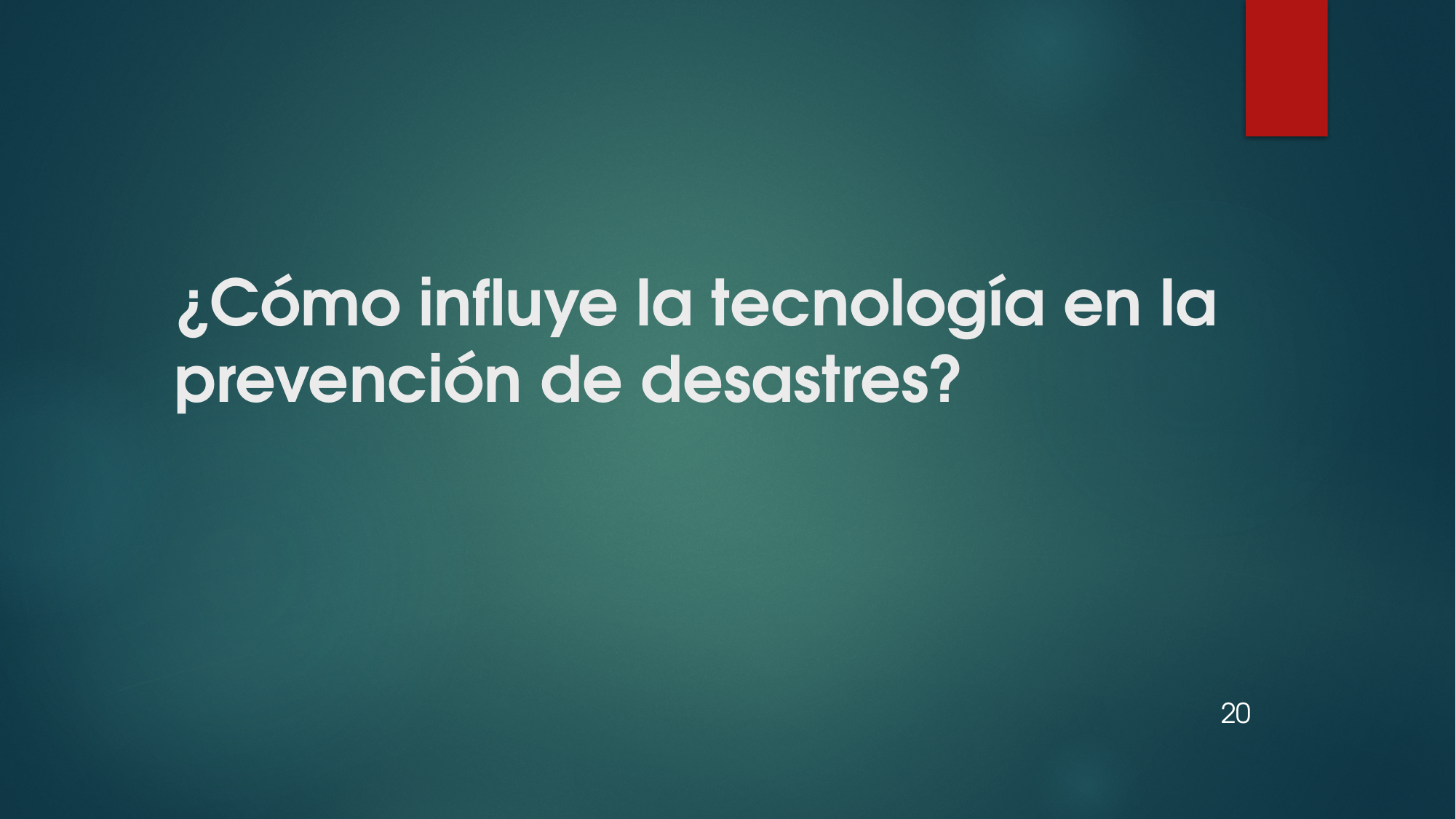

# ¿Cómo influye la tecnología en la prevención de desastres?
20